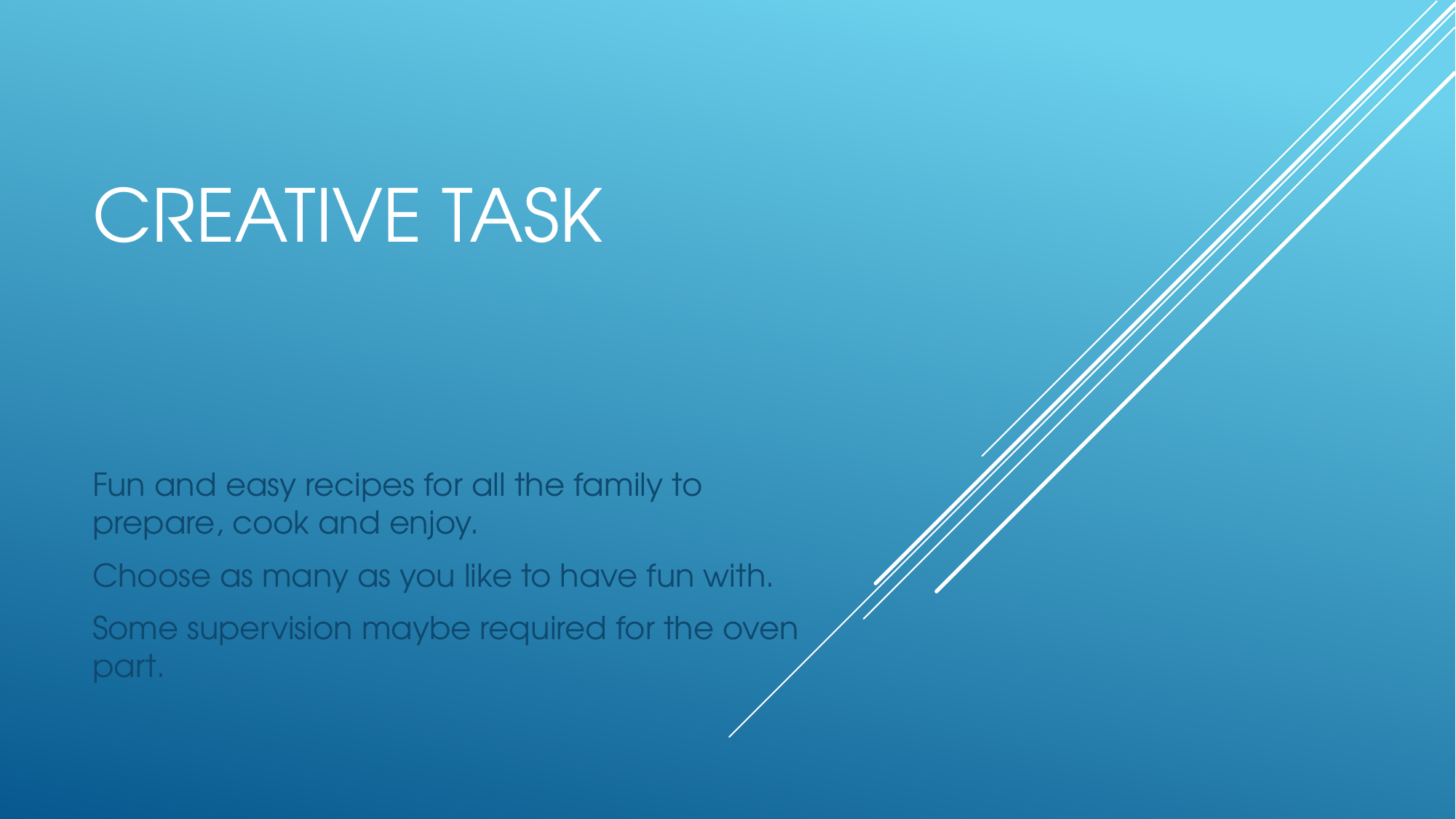

# Creative task
Fun and easy recipes for all the family to prepare, cook and enjoy.
Choose as many as you like to have fun with.
Some supervision maybe required for the oven part.